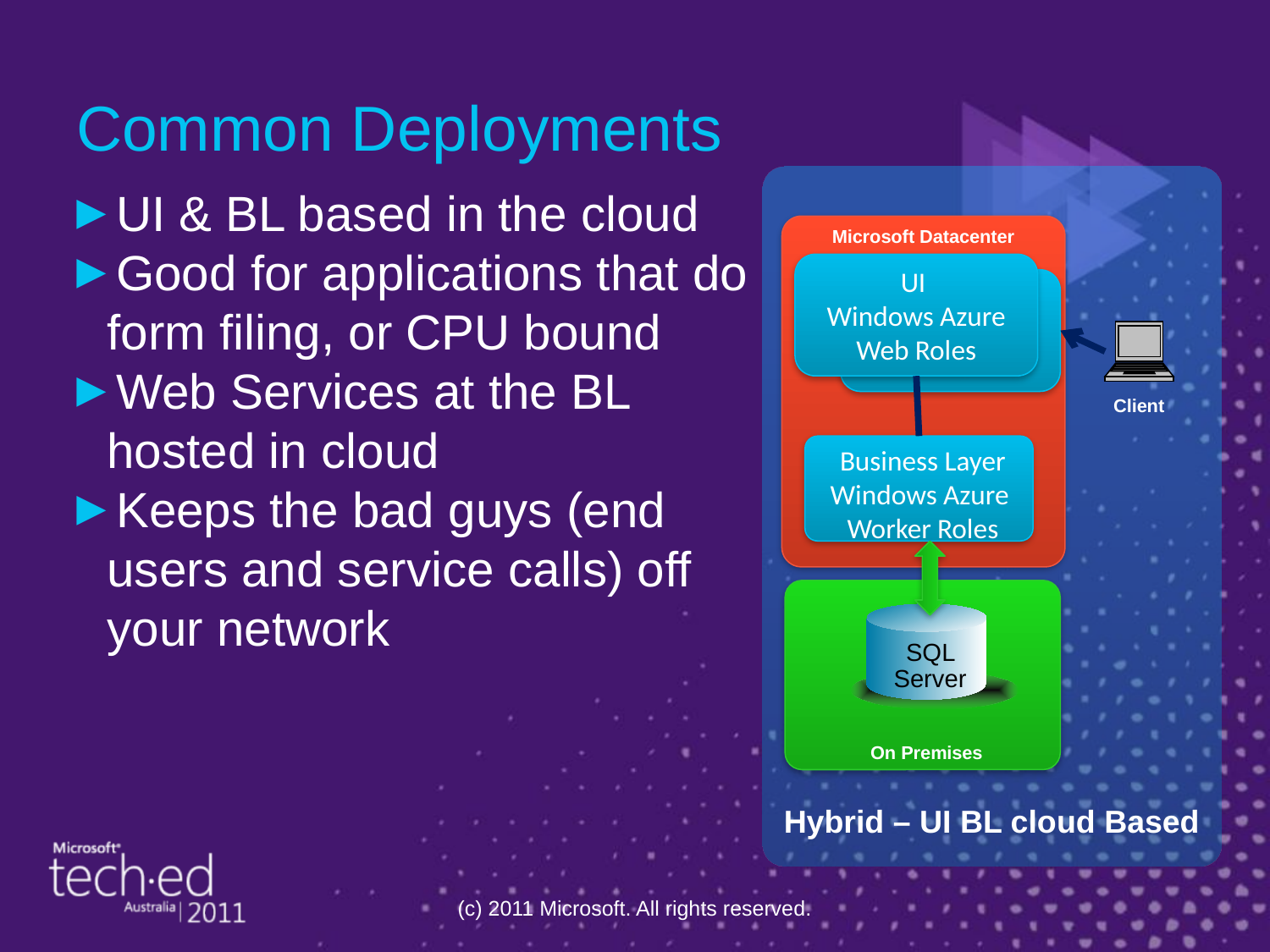

# Common Deployments

UI & BL based in the cloud
Good for applications that do form filing, or CPU bound
Web Services at the BL hosted in cloud
Keeps the bad guys (end users and service calls) off your network

Microsoft Datacenter
UI
Windows Azure
Web Roles

Client

Business Layer
Windows Azure
Worker Roles

SQL Server
On Premises
Hybrid – UI BL cloud Based
(c) 2011 Microsoft. All rights reserved.